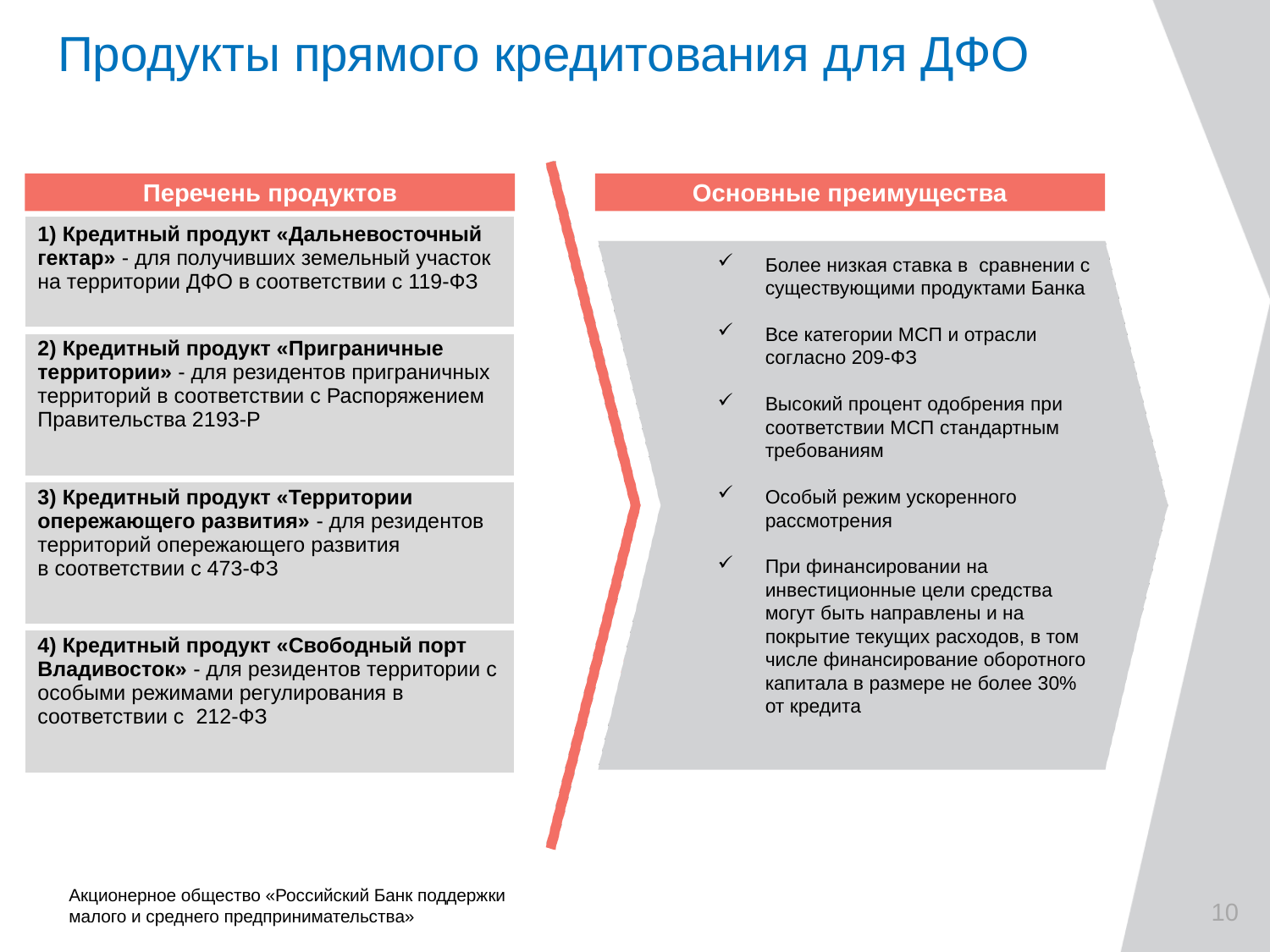

# Продукты прямого кредитования для ДФО
Перечень продуктов
Основные преимущества
| 1) Кредитный продукт «Дальневосточный гектар» - для получивших земельный участок на территории ДФО в соответствии с 119-ФЗ |
| --- |
| 2) Кредитный продукт «Приграничные территории» - для резидентов приграничных территорий в соответствии с Распоряжением Правительства 2193-Р |
| 3) Кредитный продукт «Территории опережающего развития» - для резидентов территорий опережающего развития в соответствии с 473-ФЗ |
| 4) Кредитный продукт «Свободный порт Владивосток» - для резидентов территории с особыми режимами регулирования в соответствии с 212-ФЗ |
Более низкая ставка в  сравнении с существующими продуктами Банка

Все категории МСП и отрасли согласно 209-ФЗ

Высокий процент одобрения при соответствии МСП стандартным требованиям

Особый режим ускоренного рассмотрения

При финансировании на инвестиционные цели средства могут быть направлены и на покрытие текущих расходов, в том числе финансирование оборотного капитала в размере не более 30% от кредита
10